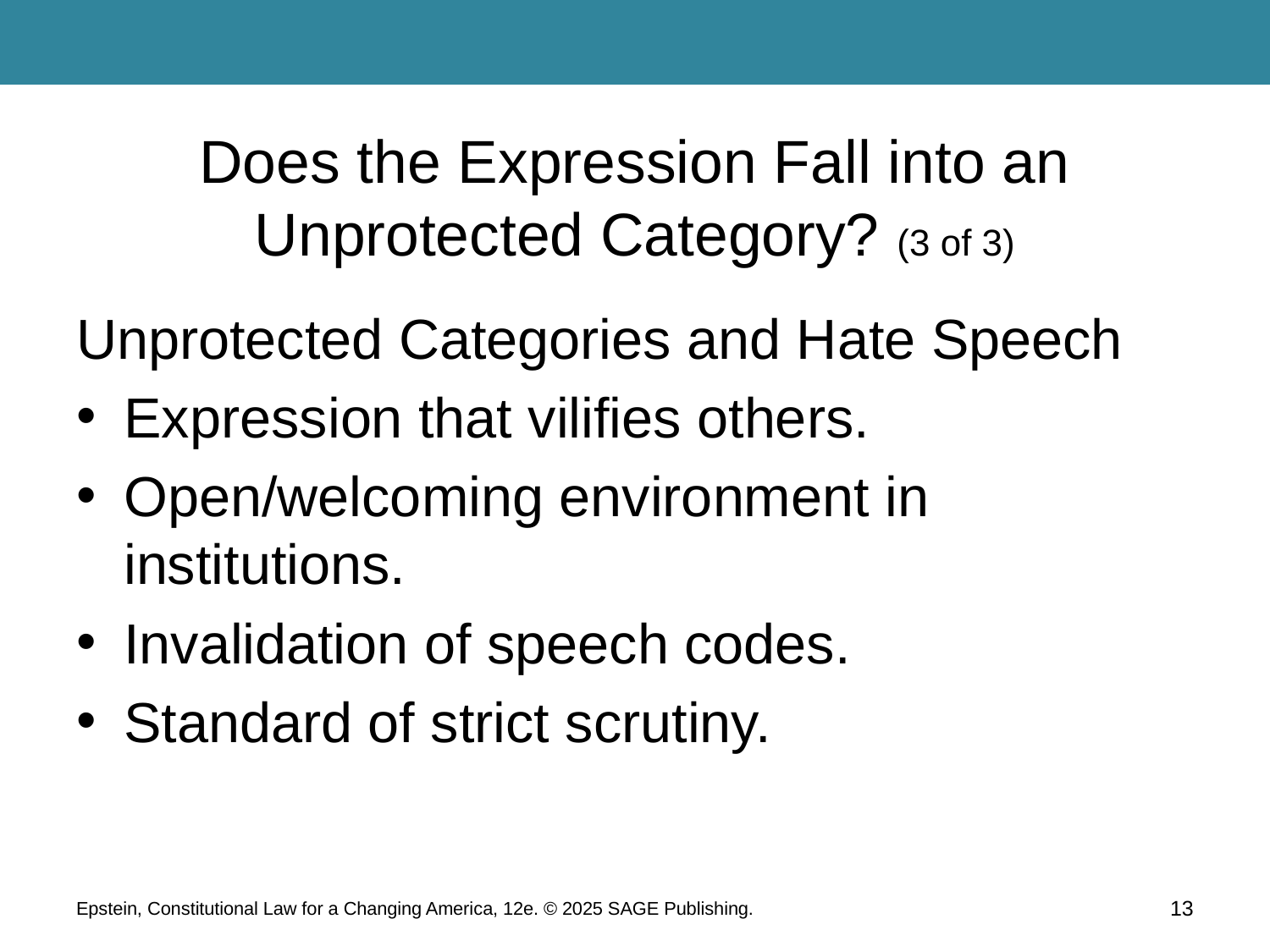

# Does the Expression Fall into an Unprotected Category? (3 of 3)
Unprotected Categories and Hate Speech
Expression that vilifies others.
Open/welcoming environment in institutions.
Invalidation of speech codes.
Standard of strict scrutiny.
Epstein, Constitutional Law for a Changing America, 12e. © 2025 SAGE Publishing.
13